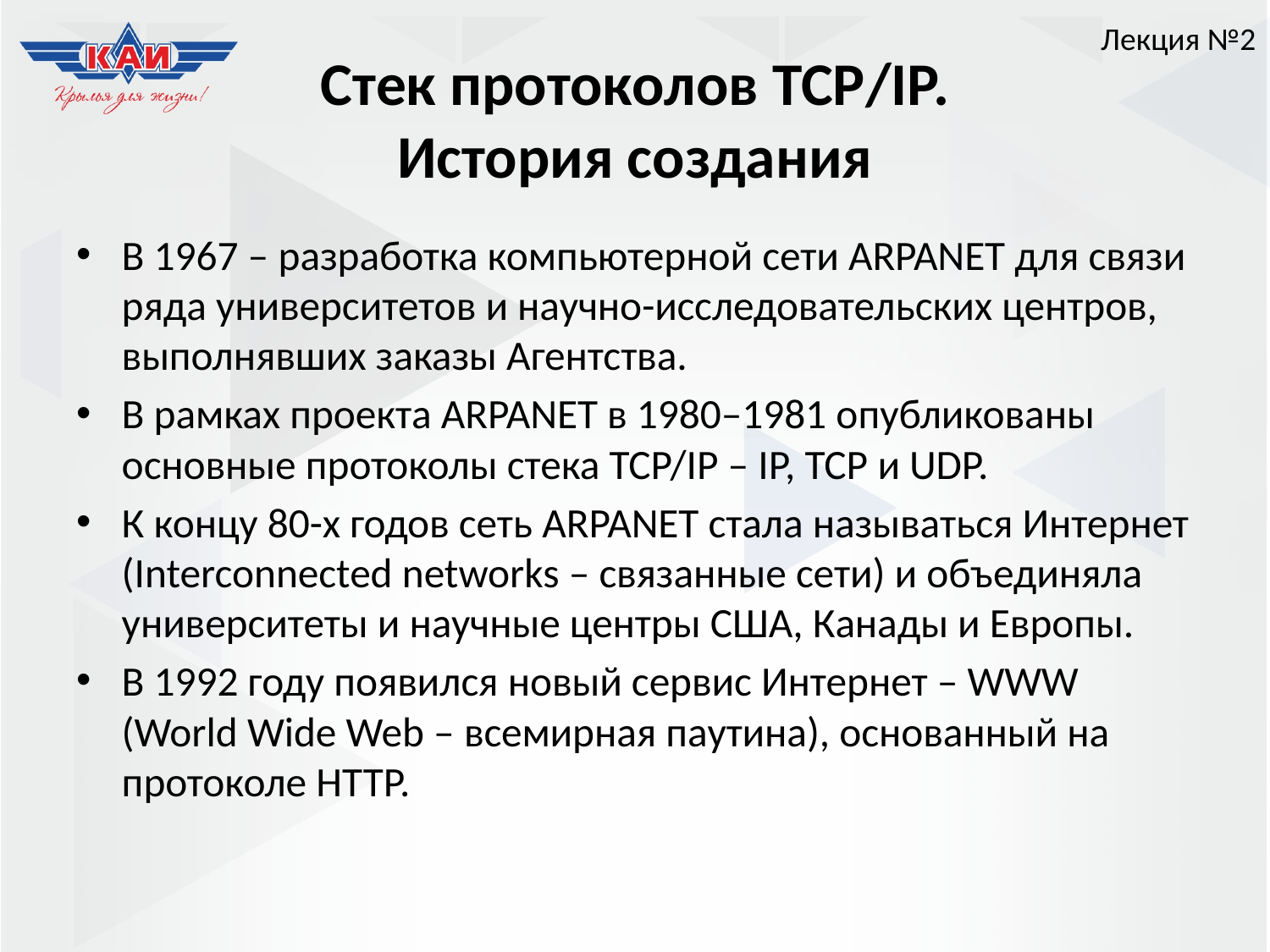

Лекция №2
# Стек протоколов TCP/IP. История создания
В 1967 – разработка компьютерной сети ARPANET для связи ряда университетов и научно-исследовательских центров, выполнявших заказы Агентства.
В рамках проекта ARPANET в 1980–1981 опубликованы основные протоколы стека TCP/IP – IP, TCP и UDP.
К концу 80-х годов сеть ARPANET стала называться Интернет (Interconnected networks – связанные сети) и объединяла университеты и научные центры США, Канады и Европы.
В 1992 году появился новый сервис Интернет – WWW (World Wide Web – всемирная паутина), основанный на протоколе HTTP.